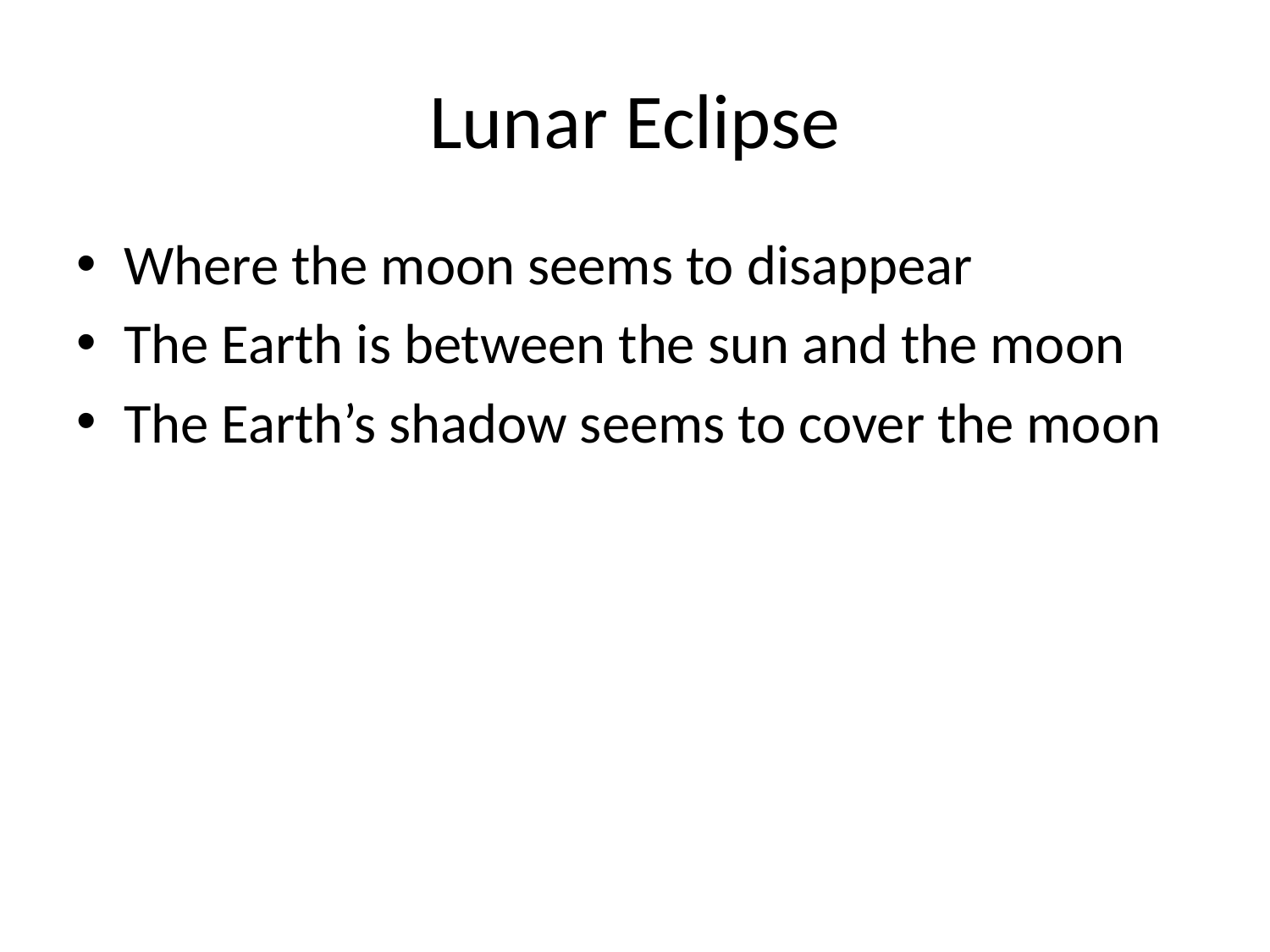

# Lunar Eclipse
Where the moon seems to disappear
The Earth is between the sun and the moon
The Earth’s shadow seems to cover the moon